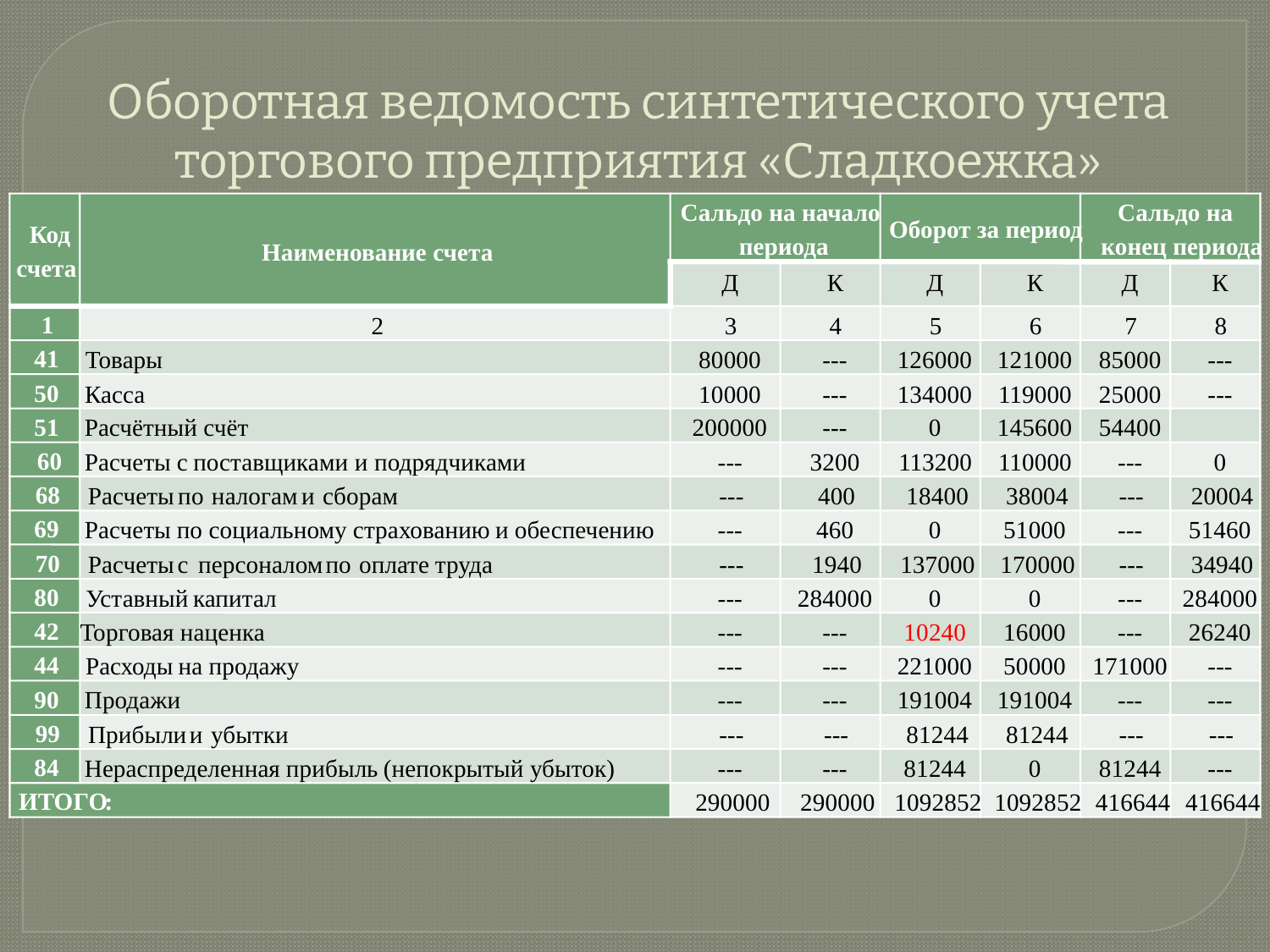

# Оборотная ведомость синтетического учета торгового предприятия «Сладкоежка»

Сальдо на начало
Сальдо на
Оборот за период
Код
периода
конец периода
Наименование счета
счета

Д
К
Д
К
Д
К

1
2
3
4
5
6
7
8

41
Товары
80000
---
126000
121000
85000
---

50
Касса
10000
---
134000
119000
25000
---

51
Расчётный
счёт
200000
---
0
145600
54400

60
Расчеты
с
поставщиками
и
подрядчиками
---
3200
113200
110000
---
0

68
Расчеты
по
налогам
и
сборам
---
400
18400
38004
---
20004

69
Расчеты
по
социальному страхованию
и обеспечению
---
460
0
51000
---
51460

70
Расчеты
с
персоналом
по
оплате
труда
---
1940
137000
170000
---
34940

80
Уставный
капитал
---
284000
0
0
---
284000

42
Торговая наценка

---
---
10240
16000
---
26240

44
Расходы
на
продажу
---
---
221000
50000
171000
---

90
Продажи
---
---
191004
191004
---
---

99
Прибыли
и
убытки
---
---
81244
81244
---
---

84
Нераспределенная
прибыль
(непокрытый
убыток)
---
---
81244
0
81244
---

ИТОГО
:
290000
290000
1092852
1092852
416644
416644